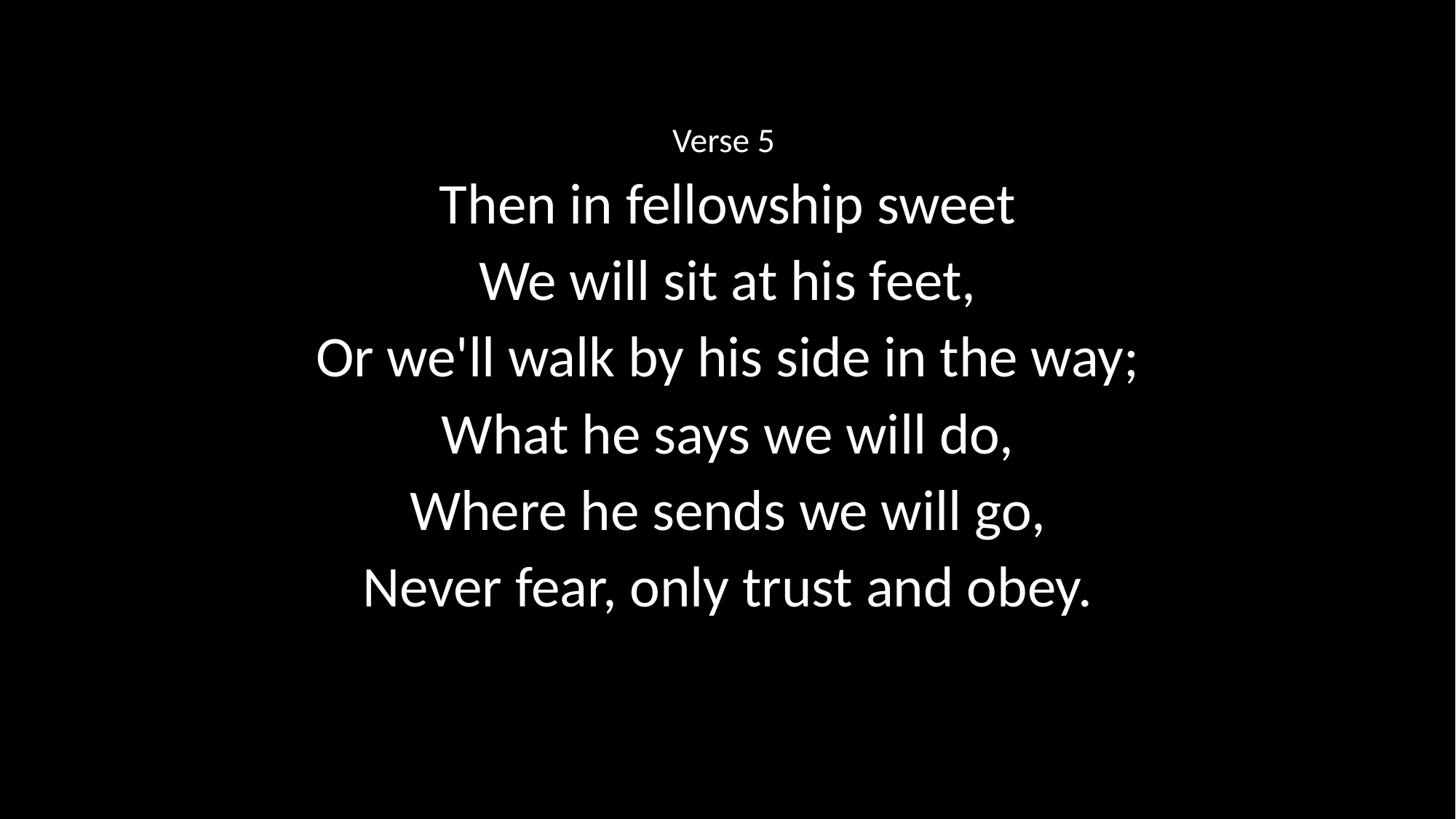

Verse 5
Then in fellowship sweet
We will sit at his feet,
Or we'll walk by his side in the way;
What he says we will do,
Where he sends we will go,
Never fear, only trust and obey.